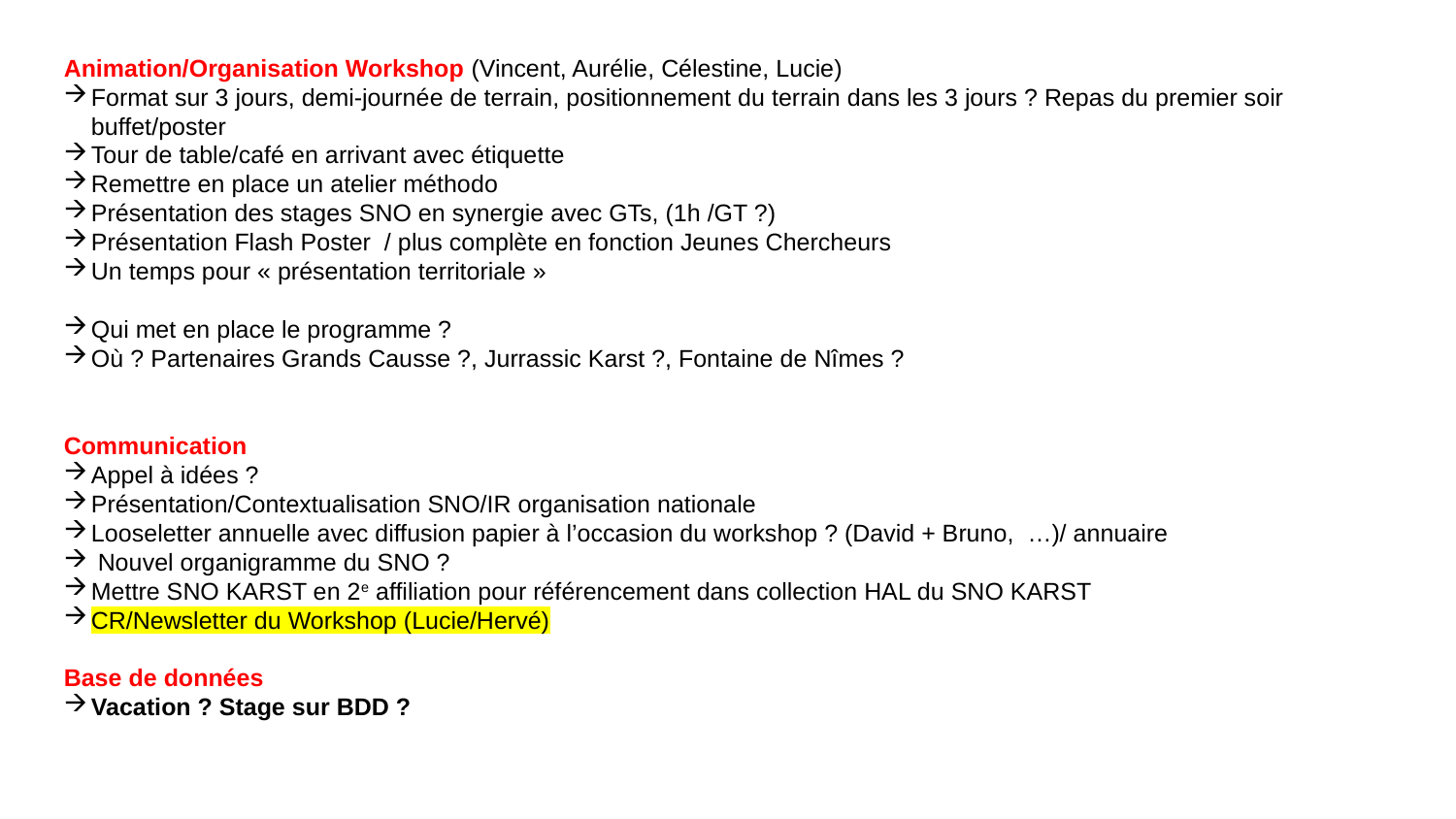

Animation/Organisation Workshop (Vincent, Aurélie, Célestine, Lucie)
Format sur 3 jours, demi-journée de terrain, positionnement du terrain dans les 3 jours ? Repas du premier soir buffet/poster
Tour de table/café en arrivant avec étiquette
Remettre en place un atelier méthodo
Présentation des stages SNO en synergie avec GTs, (1h /GT ?)
Présentation Flash Poster  / plus complète en fonction Jeunes Chercheurs
Un temps pour « présentation territoriale »

Qui met en place le programme ?
Où ? Partenaires Grands Causse ?, Jurrassic Karst ?, Fontaine de Nîmes ?

Communication
Appel à idées ?
Présentation/Contextualisation SNO/IR organisation nationale
Looseletter annuelle avec diffusion papier à l’occasion du workshop ? (David + Bruno,  …)/ annuaire
 Nouvel organigramme du SNO ?
Mettre SNO KARST en 2e affiliation pour référencement dans collection HAL du SNO KARST
CR/Newsletter du Workshop (Lucie/Hervé)

Base de données
Vacation ? Stage sur BDD ?